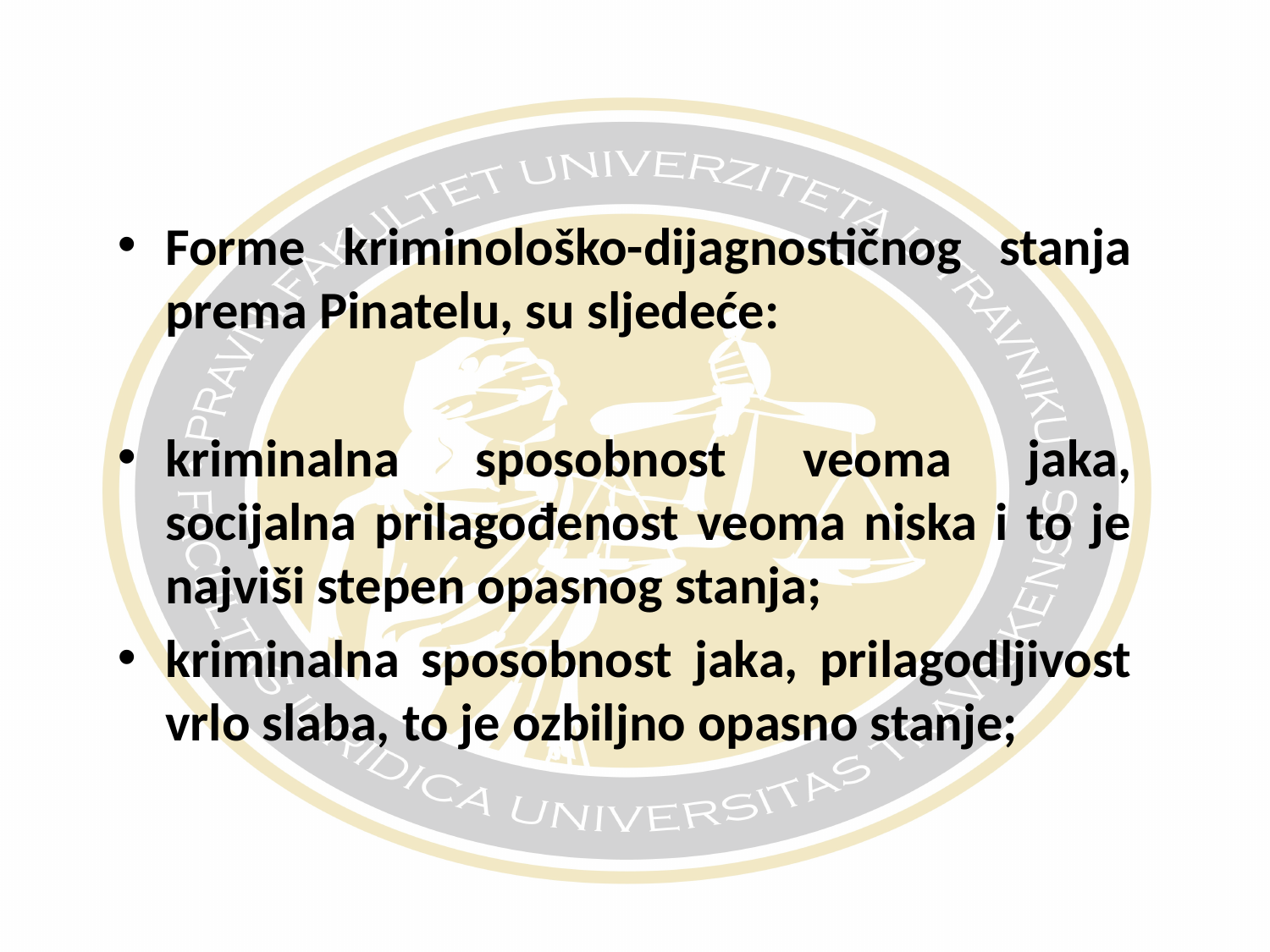

#
Forme kriminološko-dijagnostičnog stanja prema Pinatelu, su sljedeće:

kriminalna sposobnost veoma jaka, socijalna prilagođenost veoma niska i to je najviši stepen opasnog stanja;
kriminalna sposobnost jaka, prilagodljivost vrlo slaba, to je ozbiljno opasno stanje;